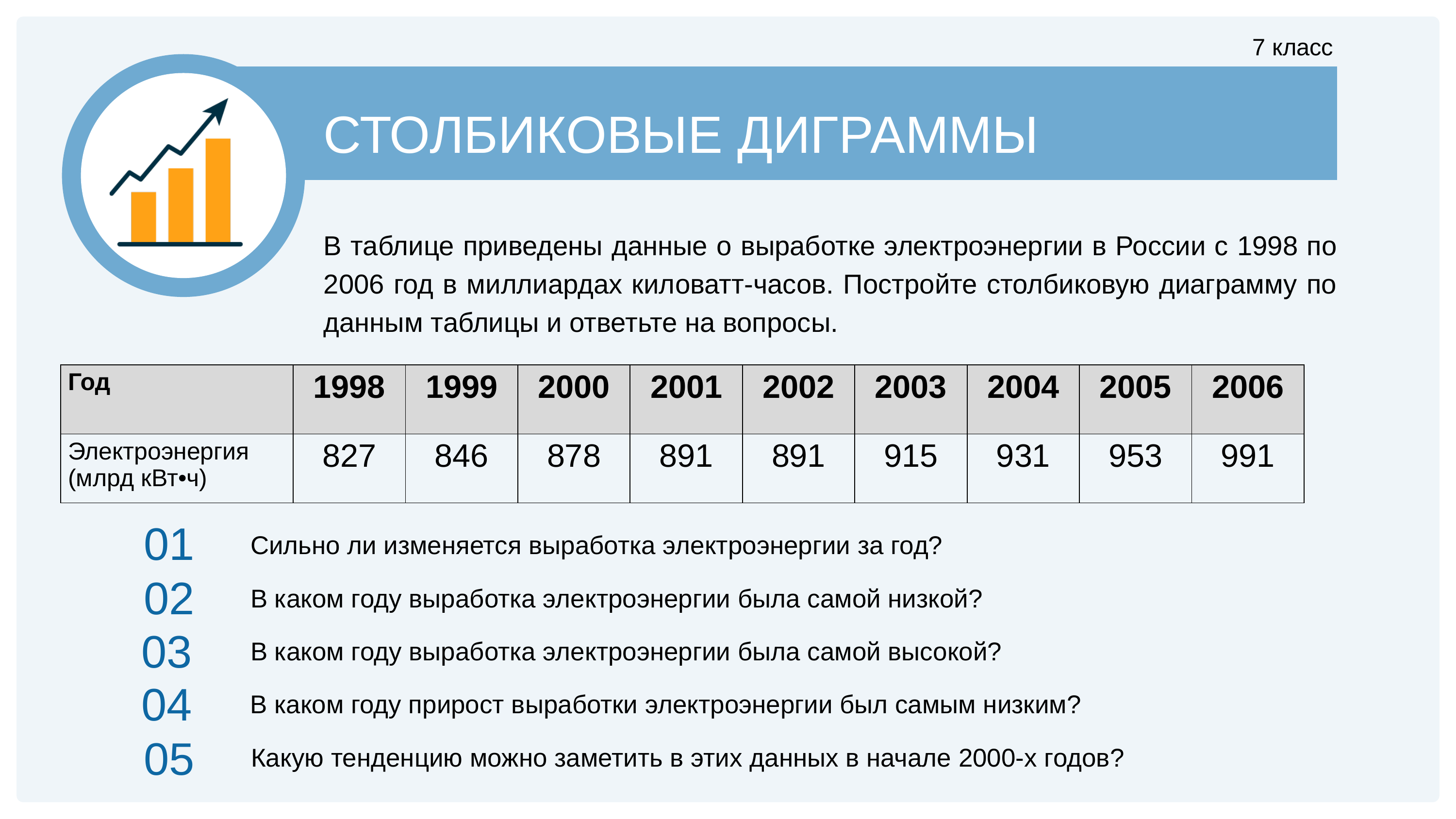

7 класс

СТОЛБИКОВЫЕ ДИГРАММЫ

В таблице приведены данные о выработке электроэнергии в России с 1998 по 2006 год в миллиардах киловатт-часов. Постройте столбиковую диаграмму по данным таблицы и ответьте на вопросы.

| Год | 1998 | 1999 | 2000 | 2001 | 2002 | 2003 | 2004 | 2005 | 2006 |
| --- | --- | --- | --- | --- | --- | --- | --- | --- | --- |
| Электроэнергия (млрд кВт•ч) | 827 | 846 | 878 | 891 | 891 | 915 | 931 | 953 | 991 |
01
Сильно ли изменяется выработка электроэнергии за год?
02
В каком году выработка электроэнергии была самой низкой?
03
В каком году выработка электроэнергии была самой высокой?
04
В каком году прирост выработки электроэнергии был самым низким?
05
Какую тенденцию можно заметить в этих данных в начале 2000-х годов?